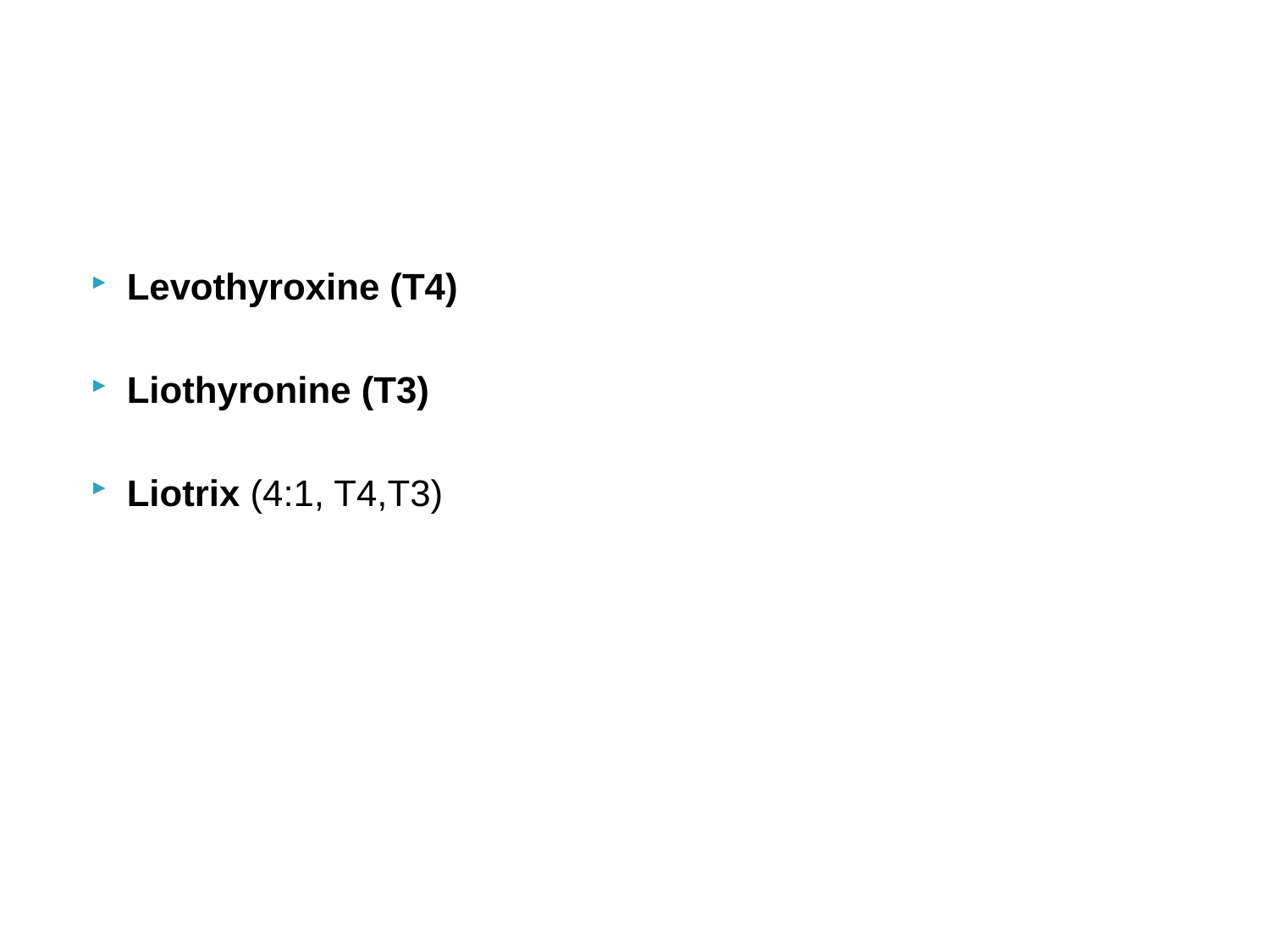

#

Levothyroxine (T4)

Liothyronine (T3)

Liotrix (4:1, T4,T3)